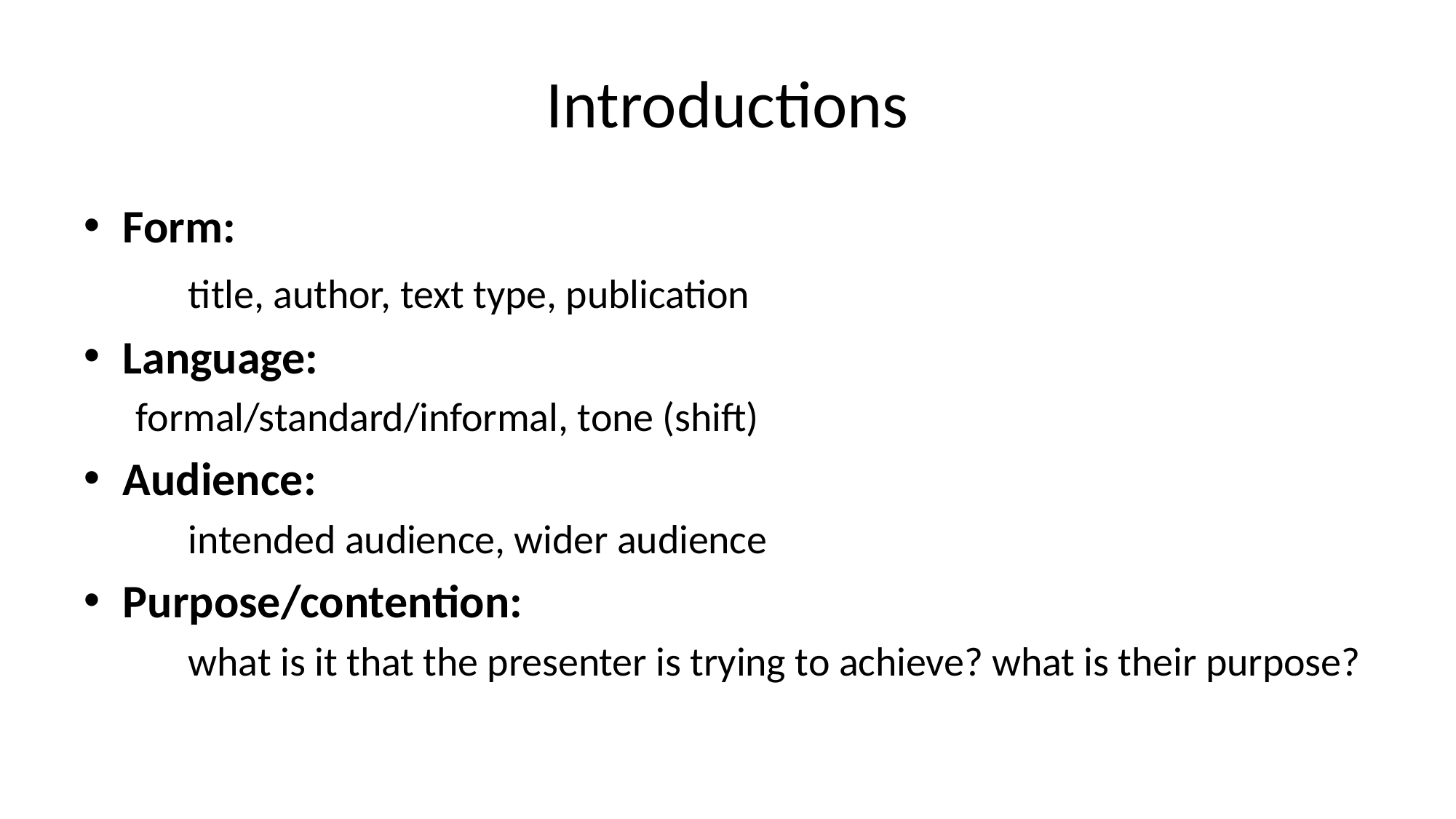

# Introductions
Form:
	title, author, text type, publication
Language:
	formal/standard/informal, tone (shift)
Audience:
intended audience, wider audience
Purpose/contention:
what is it that the presenter is trying to achieve? what is their purpose?